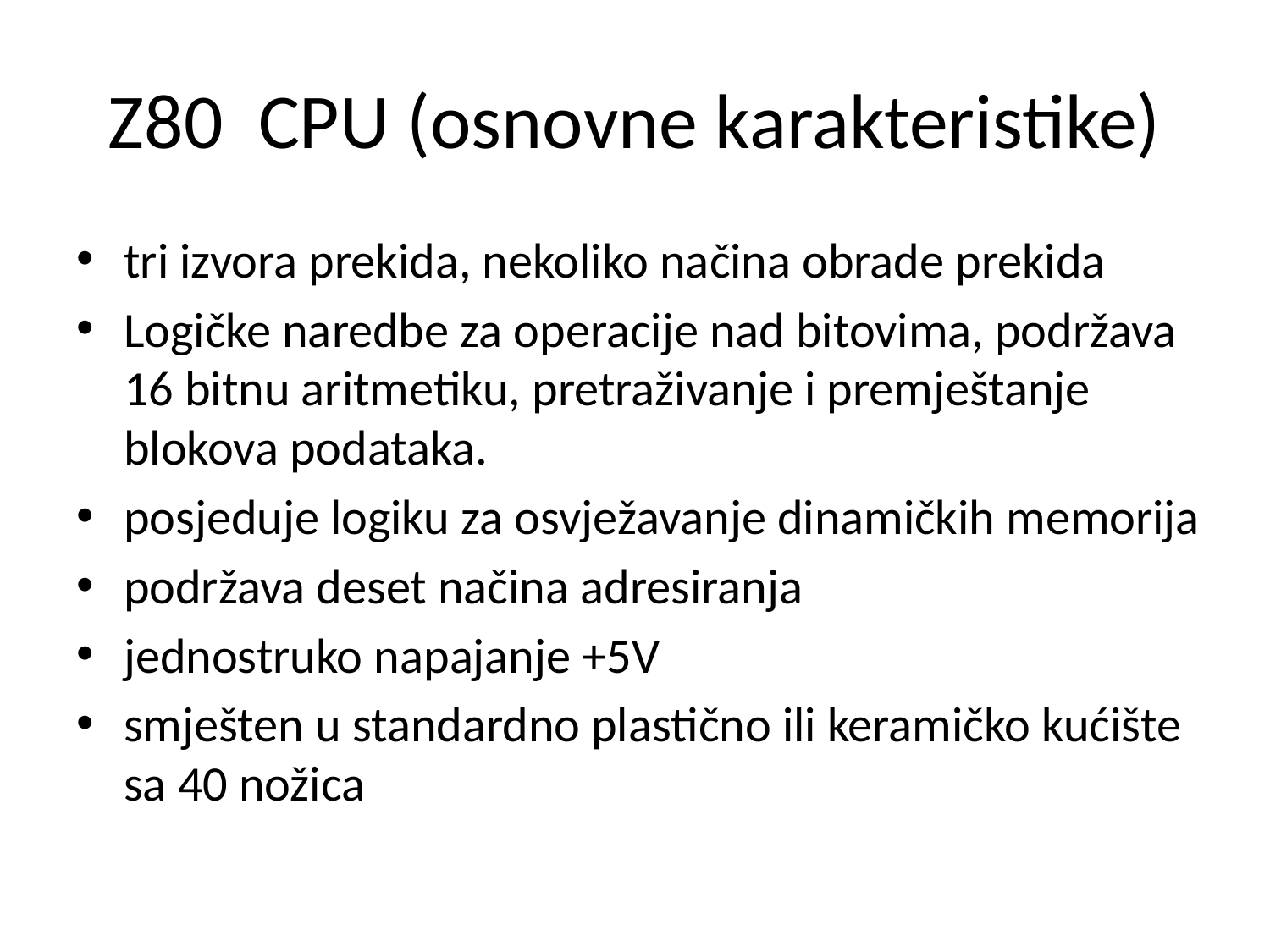

# Z80  CPU (osnovne karakteristike)
tri izvora prekida, nekoliko načina obrade prekida
Logičke naredbe za operacije nad bitovima, podržava 16 bitnu aritmetiku, pretraživanje i premještanje blokova podataka.
posjeduje logiku za osvježavanje dinamičkih memorija
podržava deset načina adresiranja
jednostruko napajanje +5V
smješten u standardno plastično ili keramičko kućište sa 40 nožica